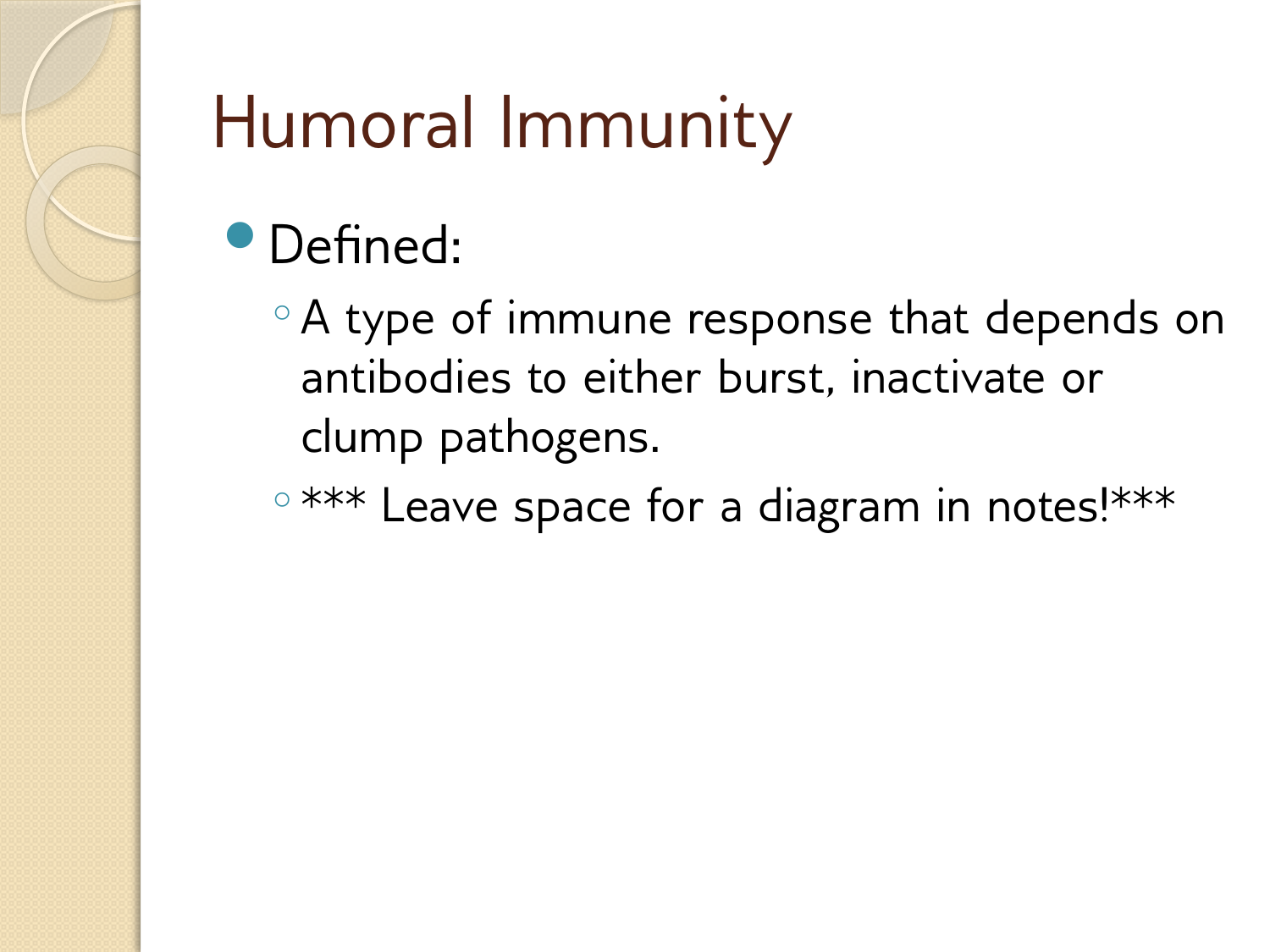

# Humoral Immunity
Defined:
A type of immune response that depends on antibodies to either burst, inactivate or clump pathogens.
*** Leave space for a diagram in notes!***